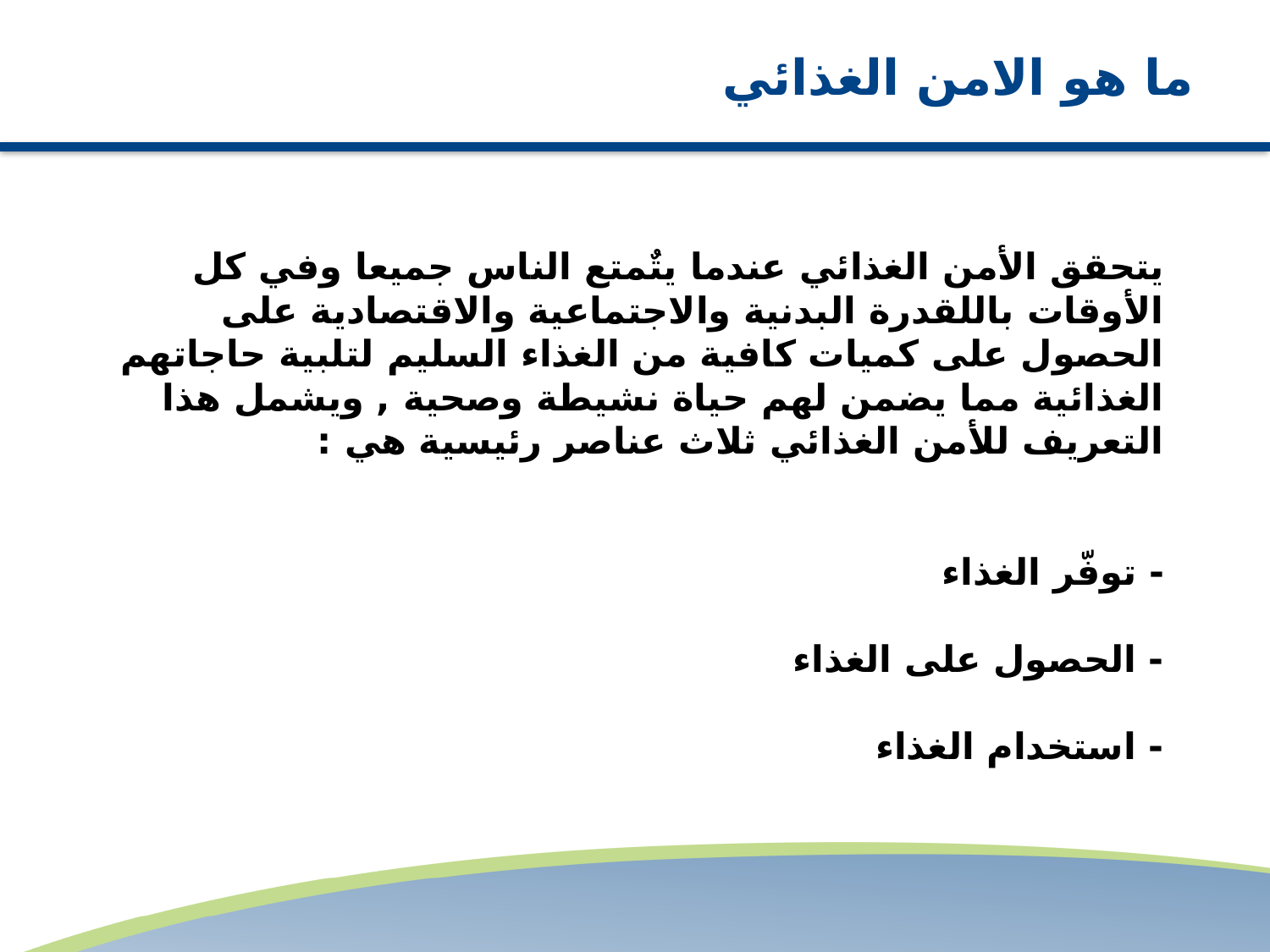

# ما هو الامن الغذائي
يتحقق الأمن الغذائي عندما يتٌمتع الناس جميعا وفي كل الأوقات باللقدرة البدنية والاجتماعية والاقتصادية على الحصول على كميات كافية من الغذاء السليم لتلبية حاجاتهم الغذائية مما يضمن لهم حياة نشيطة وصحية , ويشمل هذا التعريف للأمن الغذائي ثلاث عناصر رئيسية هي :
- توفّر الغذاء
- الحصول على الغذاء
- استخدام الغذاء